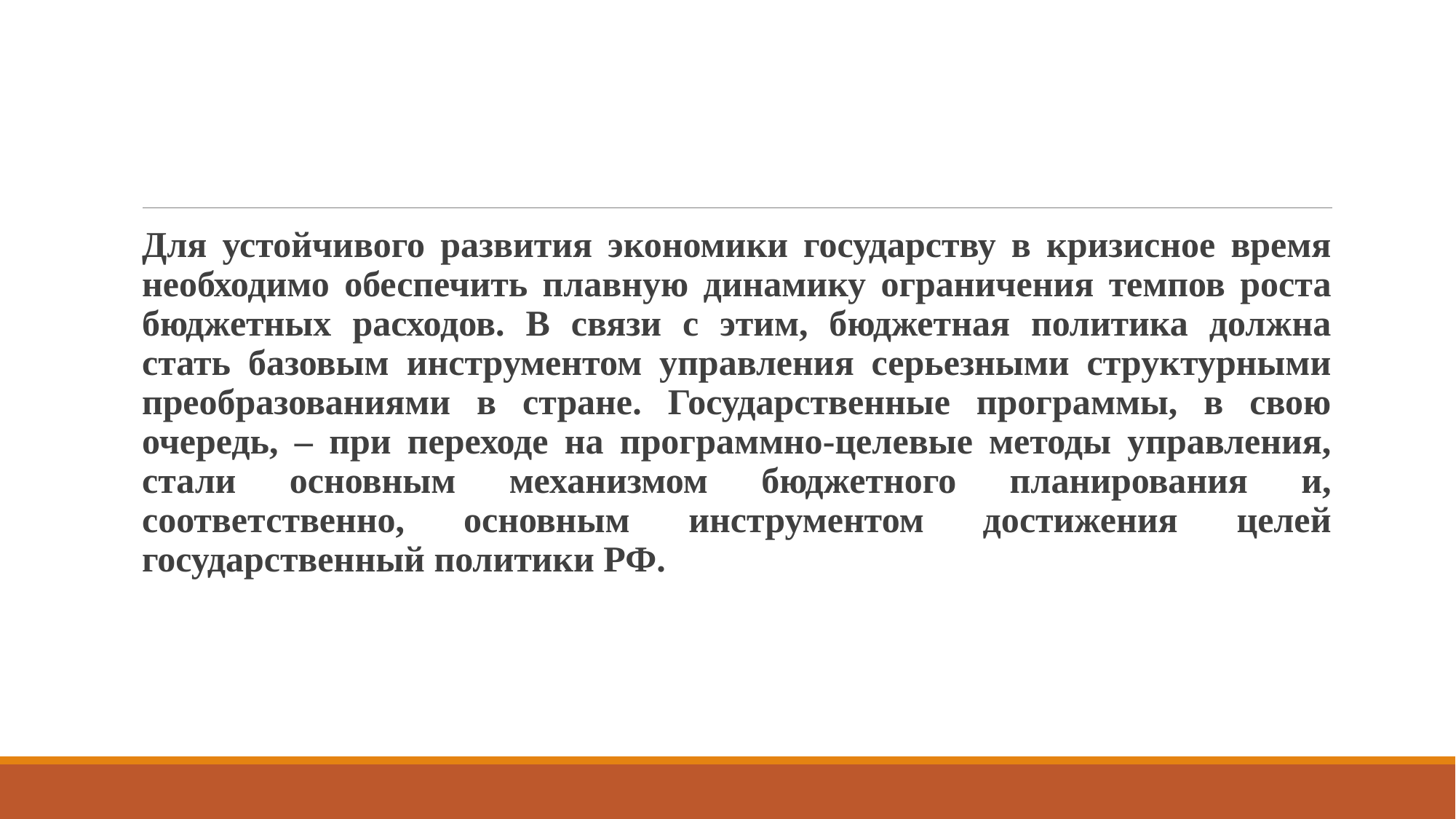

Для устойчивого развития экономики государству в кризисное время необходимо обеспечить плавную динамику ограничения темпов роста бюджетных расходов. В связи с этим, бюджетная политика должна стать базовым инструментом управления серьезными структурными преобразованиями в стране. Государственные программы, в свою очередь, – при переходе на программно-целевые методы управления, стали основным механизмом бюджетного планирования и, соответственно, основным инструментом достижения целей государственный политики РФ.